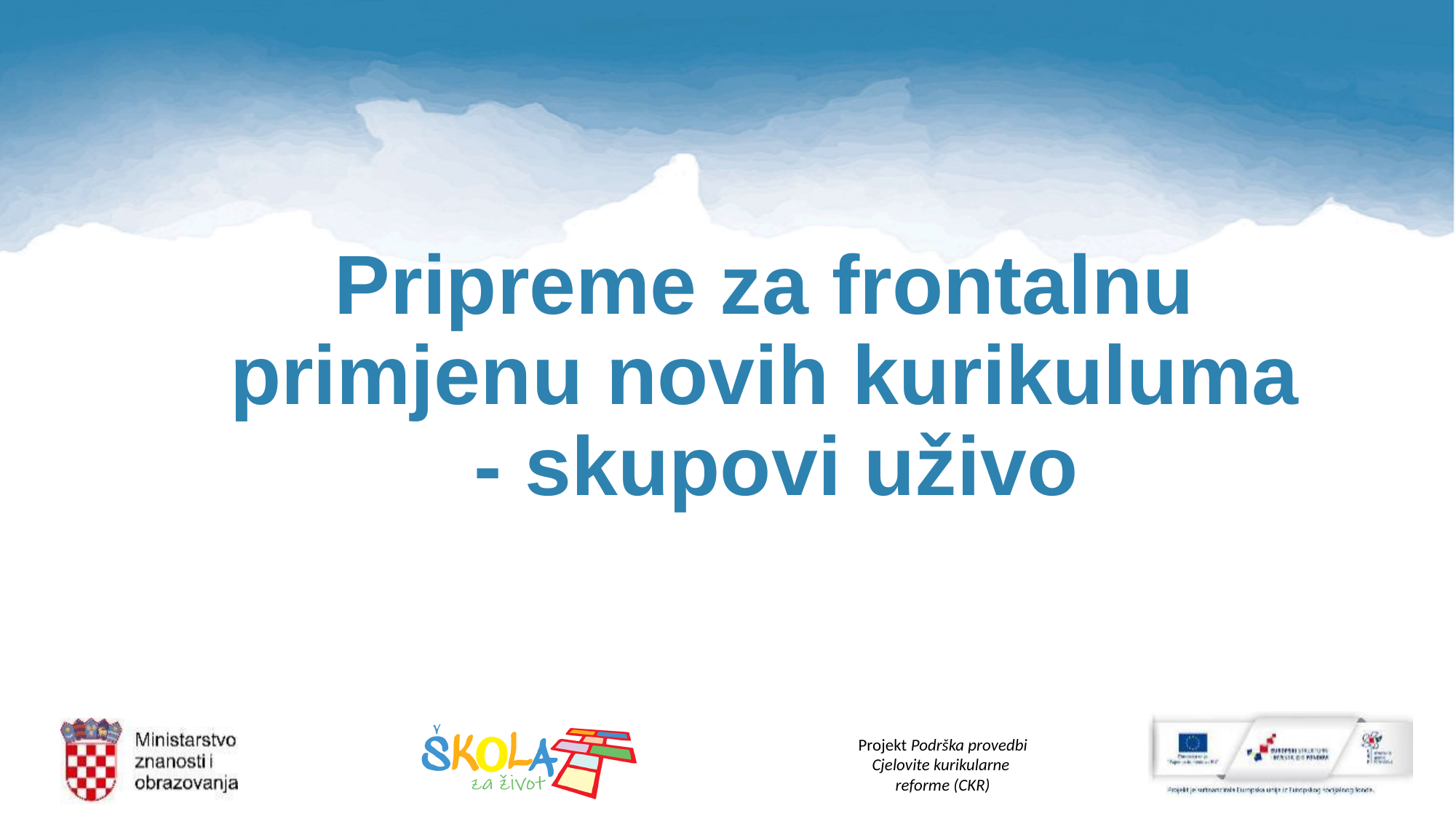

# Pripreme za frontalnu primjenu novih kurikuluma - skupovi uživo